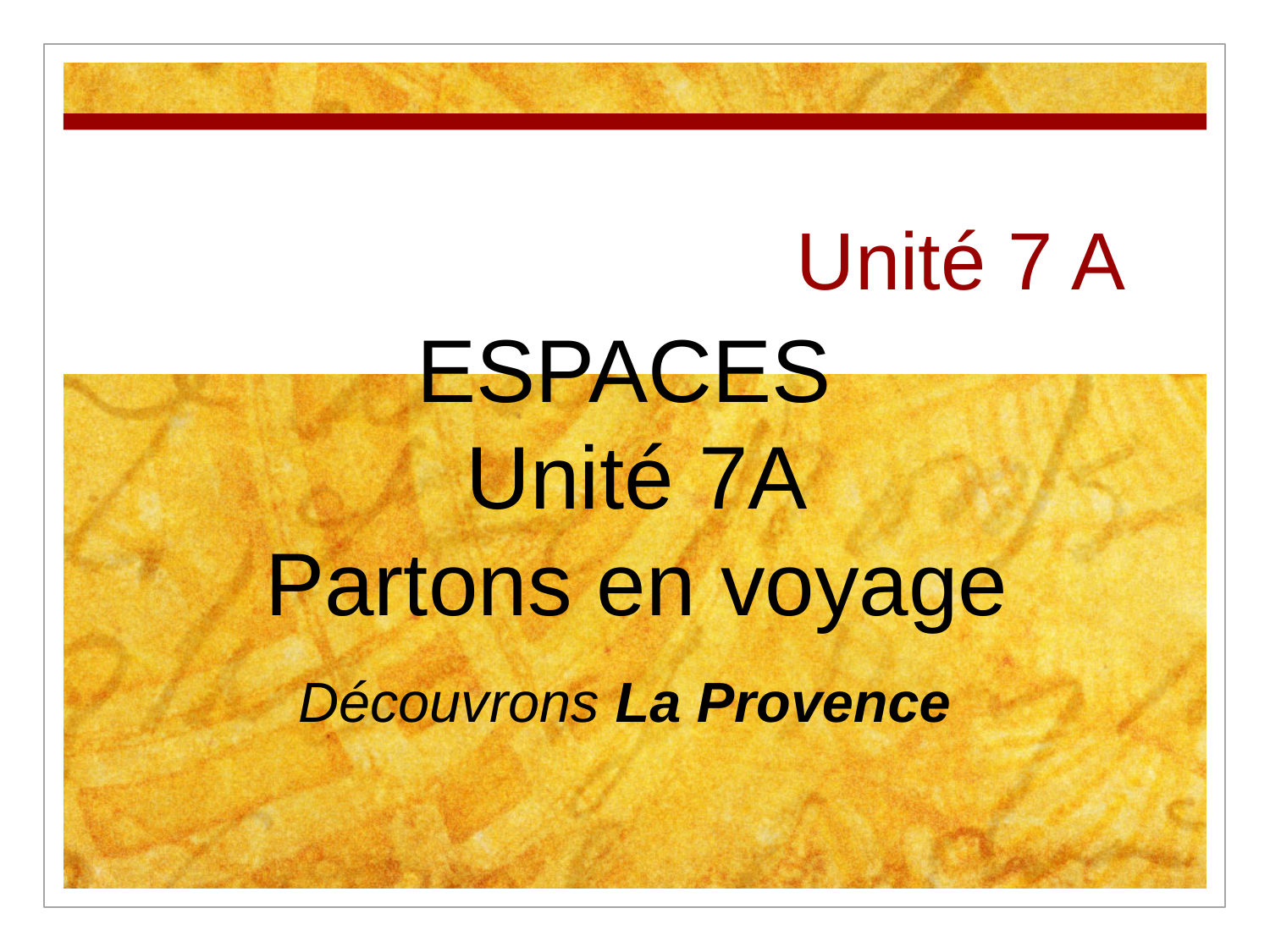

# Unité 7 A
ESPACES
Unité 7A
Partons en voyage
Découvrons La Provence